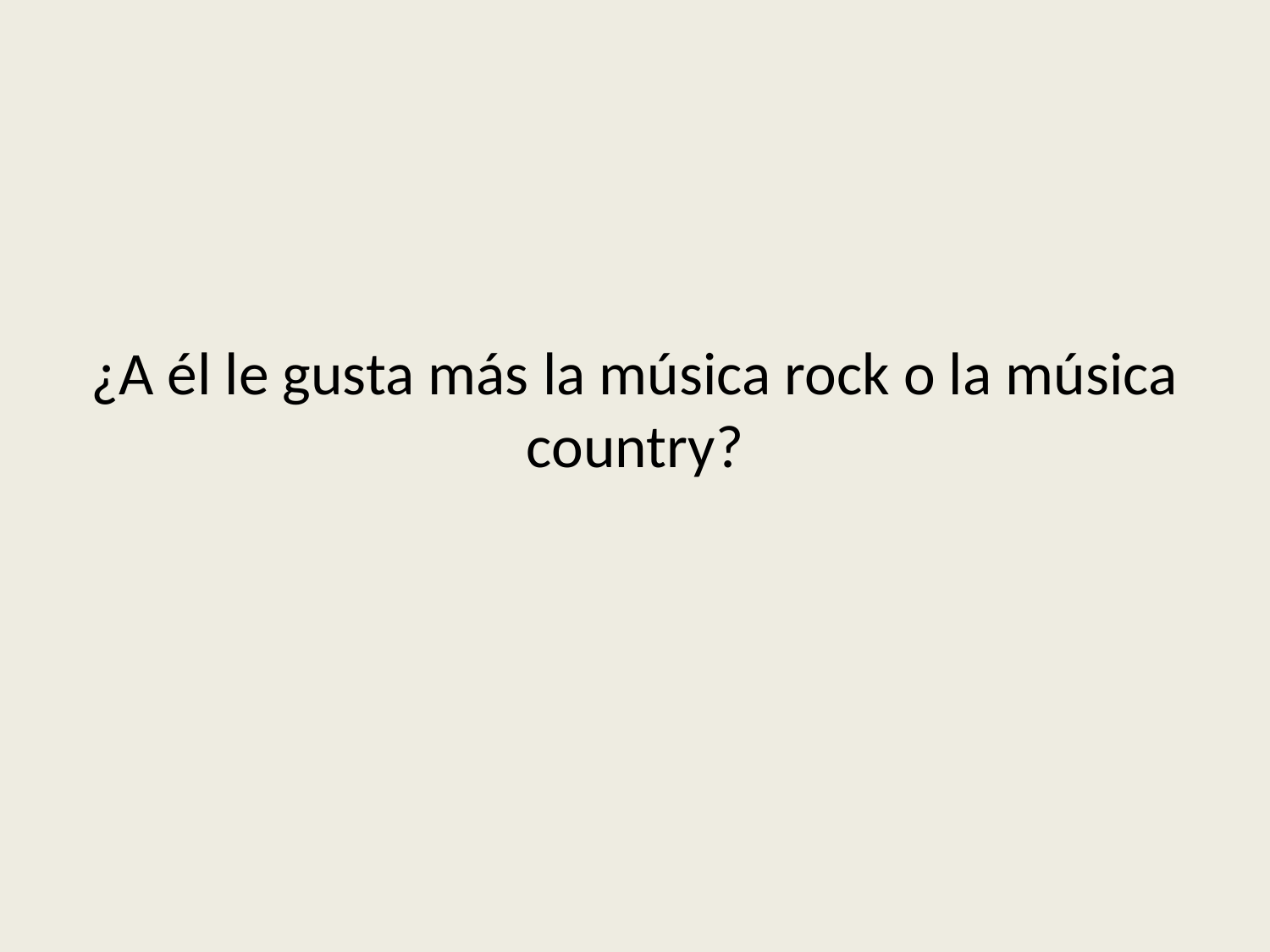

# ¿A él le gusta más la música rock o la música country?